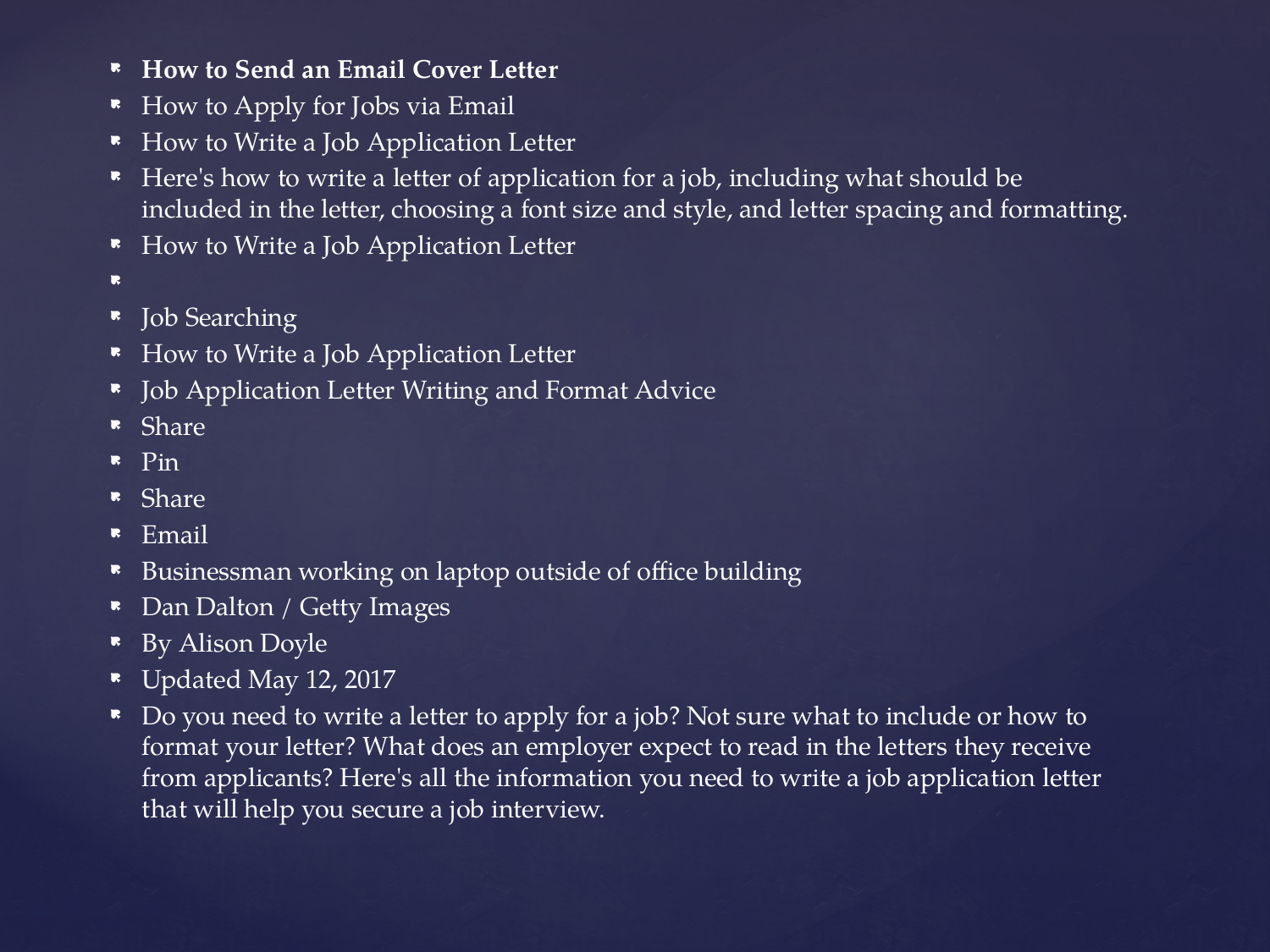

How to Send an Email Cover Letter
How to Apply for Jobs via Email
How to Write a Job Application Letter
Here's how to write a letter of application for a job, including what should be included in the letter, choosing a font size and style, and letter spacing and formatting.
How to Write a Job Application Letter

Job Searching
How to Write a Job Application Letter
Job Application Letter Writing and Format Advice
Share
Pin
Share
Email
Businessman working on laptop outside of office building
Dan Dalton / Getty Images
By Alison Doyle
Updated May 12, 2017
Do you need to write a letter to apply for a job? Not sure what to include or how to format your letter? What does an employer expect to read in the letters they receive from applicants? Here's all the information you need to write a job application letter that will help you secure a job interview.

#